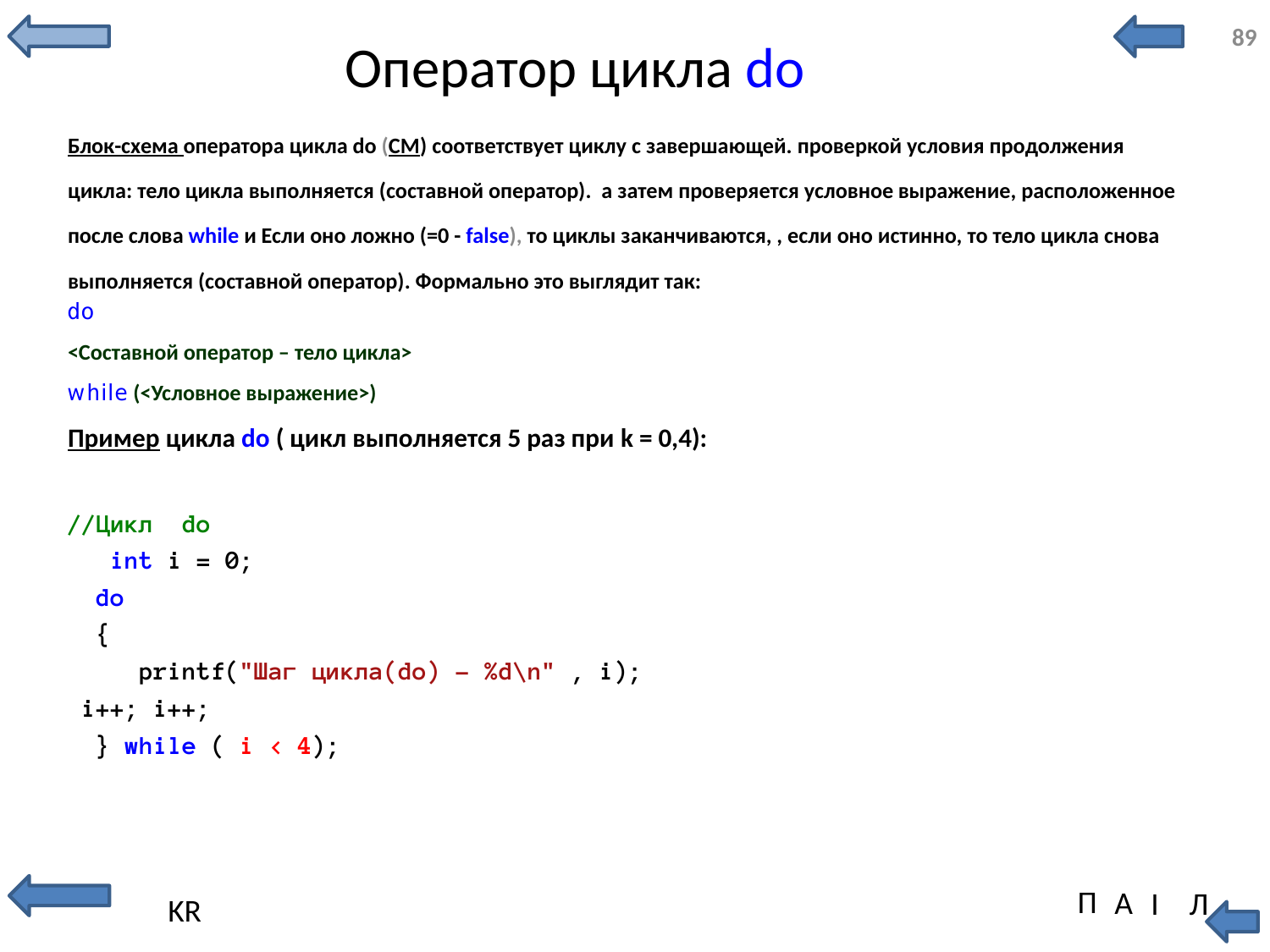

# Оператор цикла do
Блок-схема оператора цикла do (СМ) соответствует циклу с завершающей. проверкой условия продолжения цикла: тело цикла выполняется (составной оператор).  а затем проверяется условное выражение, расположенное после слова while и Если оно ложно (=0 - false), то циклы заканчиваются, , если оно истинно, то тело цикла снова выполняется (составной оператор). Формально это выглядит так:
do
<Составной оператор – тело цикла>
while (<Условное выражение>)
Пример цикла do ( цикл выполняется 5 раз при k = 0,4):

//Цикл  do
   int i = 0;
  do
  {
     printf("Шаг цикла(do) - %d\n" , i);
 i++; i++;
  } while ( i < 4);